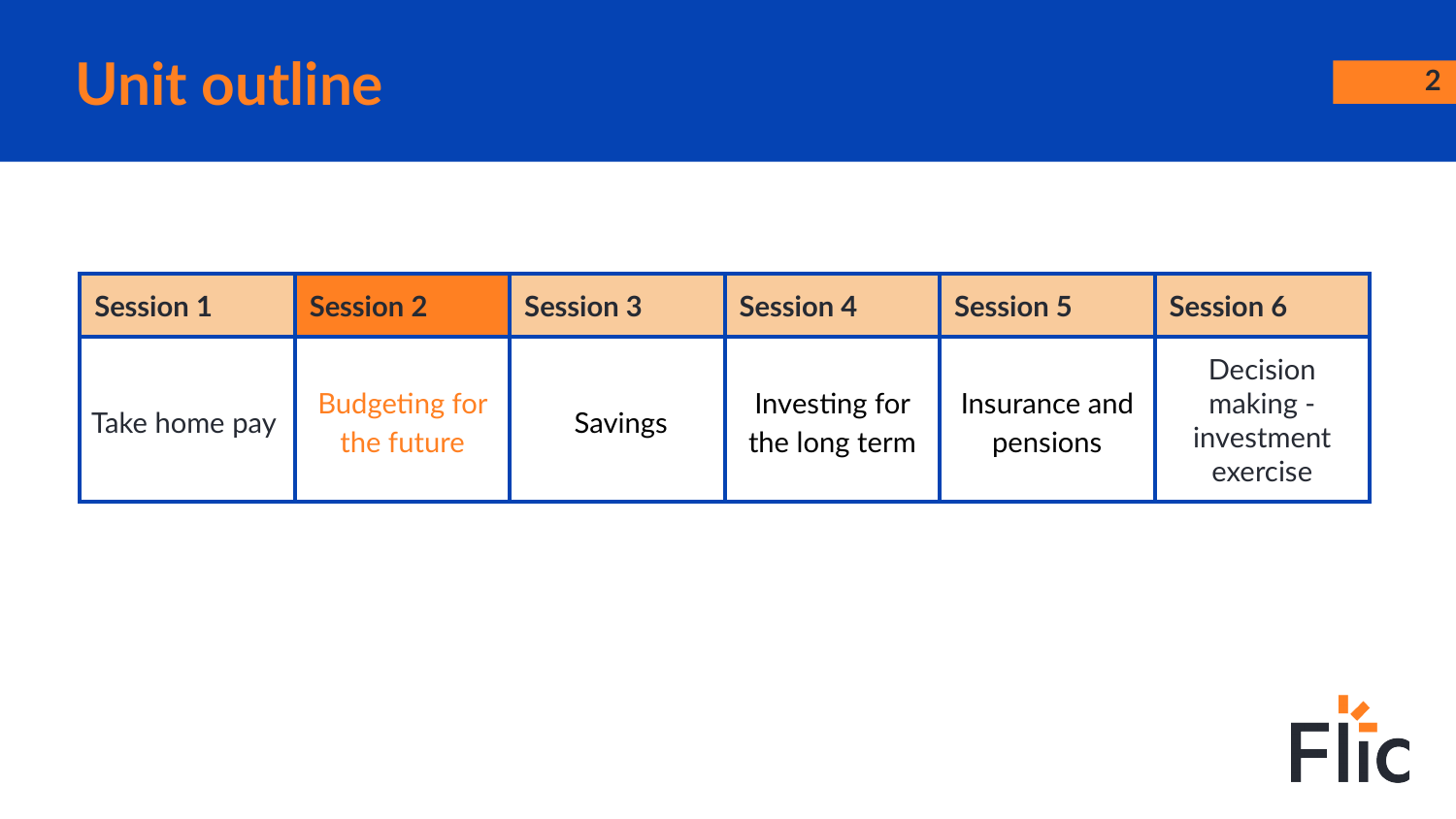

# Unit outline

2
| Session 1 | Session 2 | Session 3 | Session 4 | Session 5 | Session 6 |
| --- | --- | --- | --- | --- | --- |
| Take home pay | Budgeting for the future | Savings | Investing for the long term | Insurance and pensions | Decision making - investment exercise |